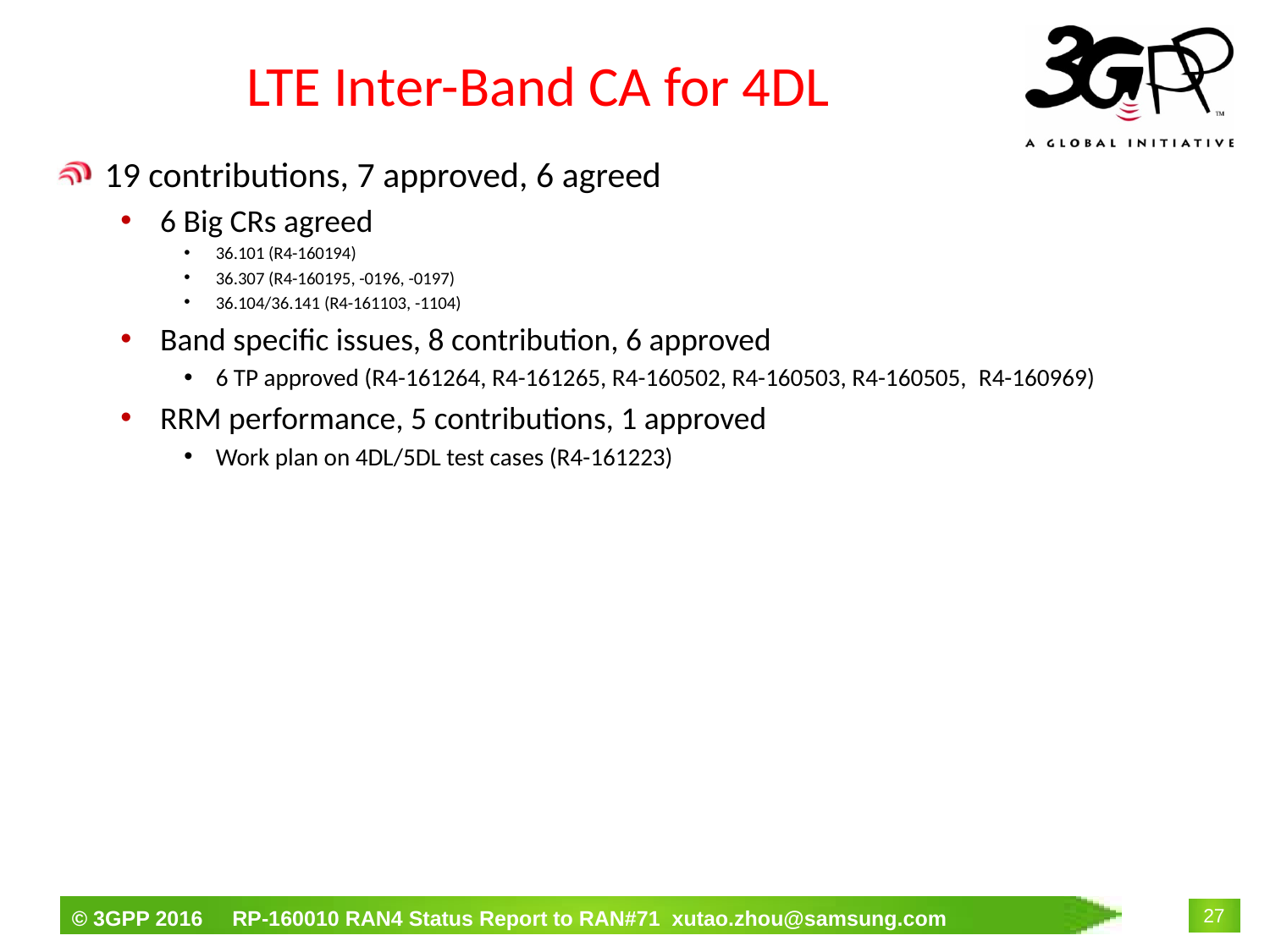

# LTE Inter-Band CA for 4DL
19 contributions, 7 approved, 6 agreed
6 Big CRs agreed
36.101 (R4-160194)
36.307 (R4-160195, -0196, -0197)
36.104/36.141 (R4-161103, -1104)
Band specific issues, 8 contribution, 6 approved
6 TP approved (R4-161264, R4-161265, R4-160502, R4-160503, R4-160505,  R4-160969)
RRM performance, 5 contributions, 1 approved
Work plan on 4DL/5DL test cases (R4-161223)